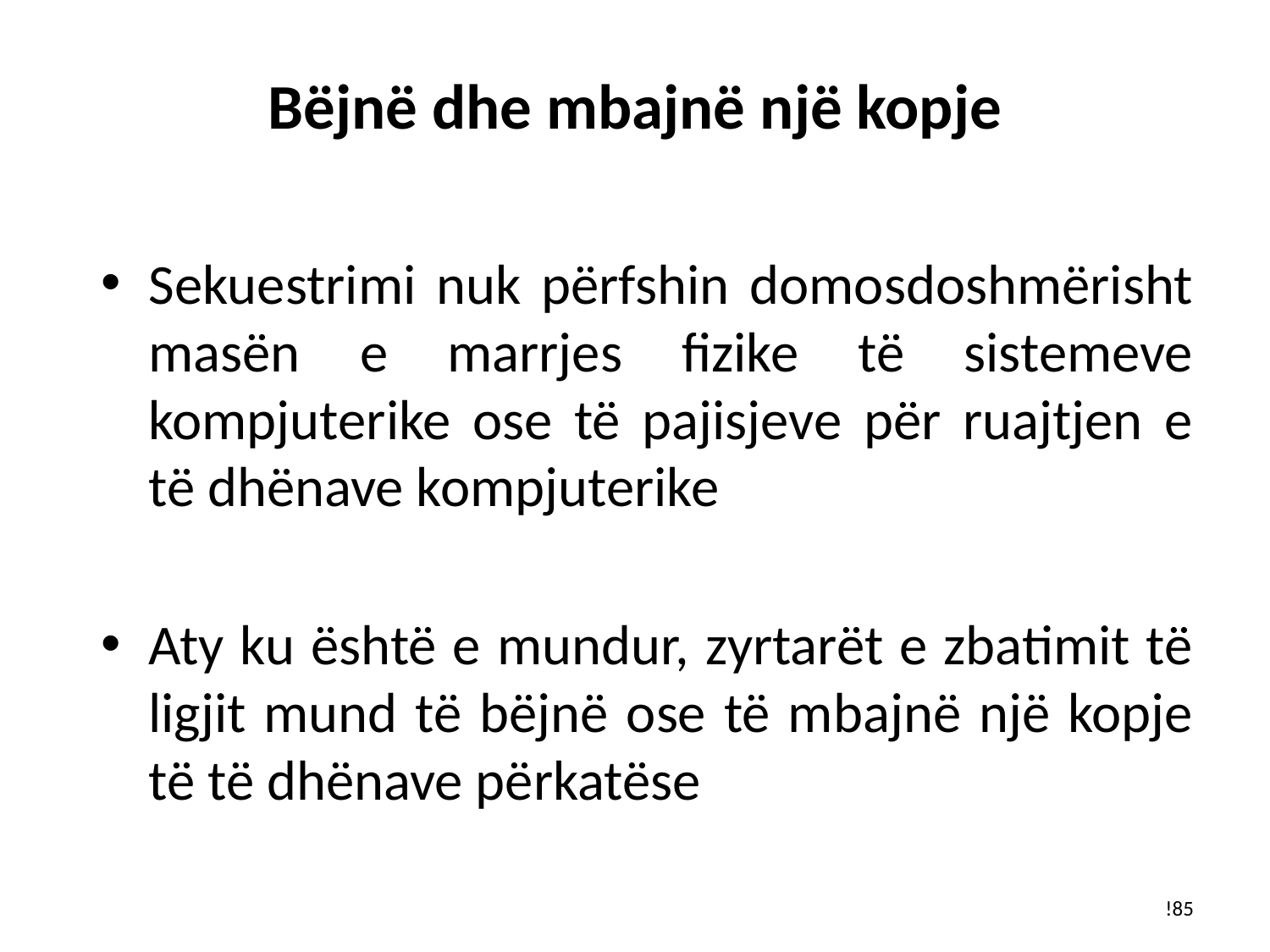

# Bëjnë dhe mbajnë një kopje
Sekuestrimi nuk përfshin domosdoshmërisht masën e marrjes fizike të sistemeve kompjuterike ose të pajisjeve për ruajtjen e të dhënave kompjuterike

Aty ku është e mundur, zyrtarët e zbatimit të ligjit mund të bëjnë ose të mbajnë një kopje të të dhënave përkatëse
!85